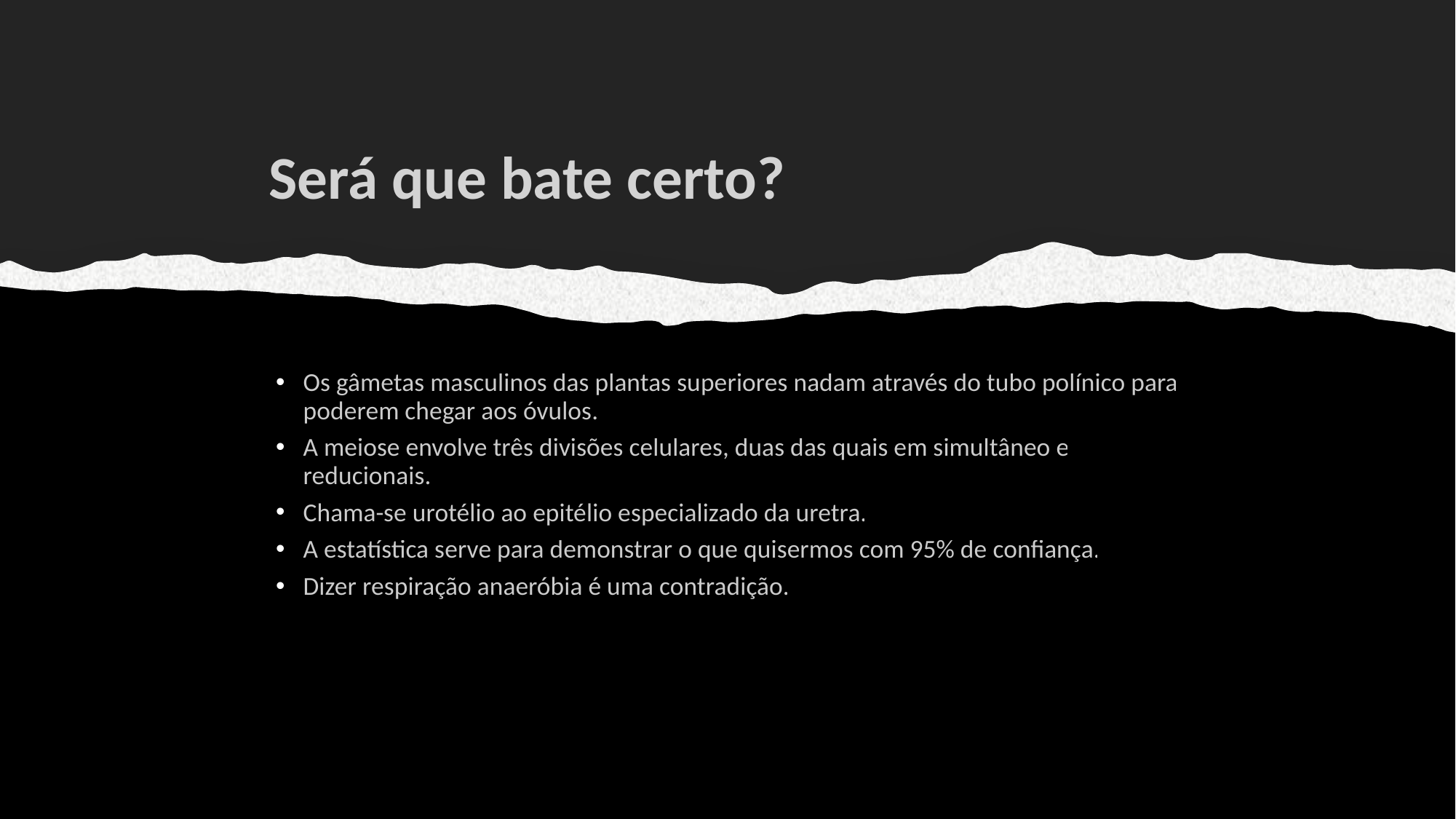

Será que bate certo?

Os gâmetas masculinos das plantas superiores nadam através do tubo polínico para poderem chegar aos óvulos.
A meiose envolve três divisões celulares, duas das quais em simultâneo e reducionais.
Chama-se urotélio ao epitélio especializado da uretra.
A estatística serve para demonstrar o que quisermos com 95% de confiança.
Dizer respiração anaeróbia é uma contradição.